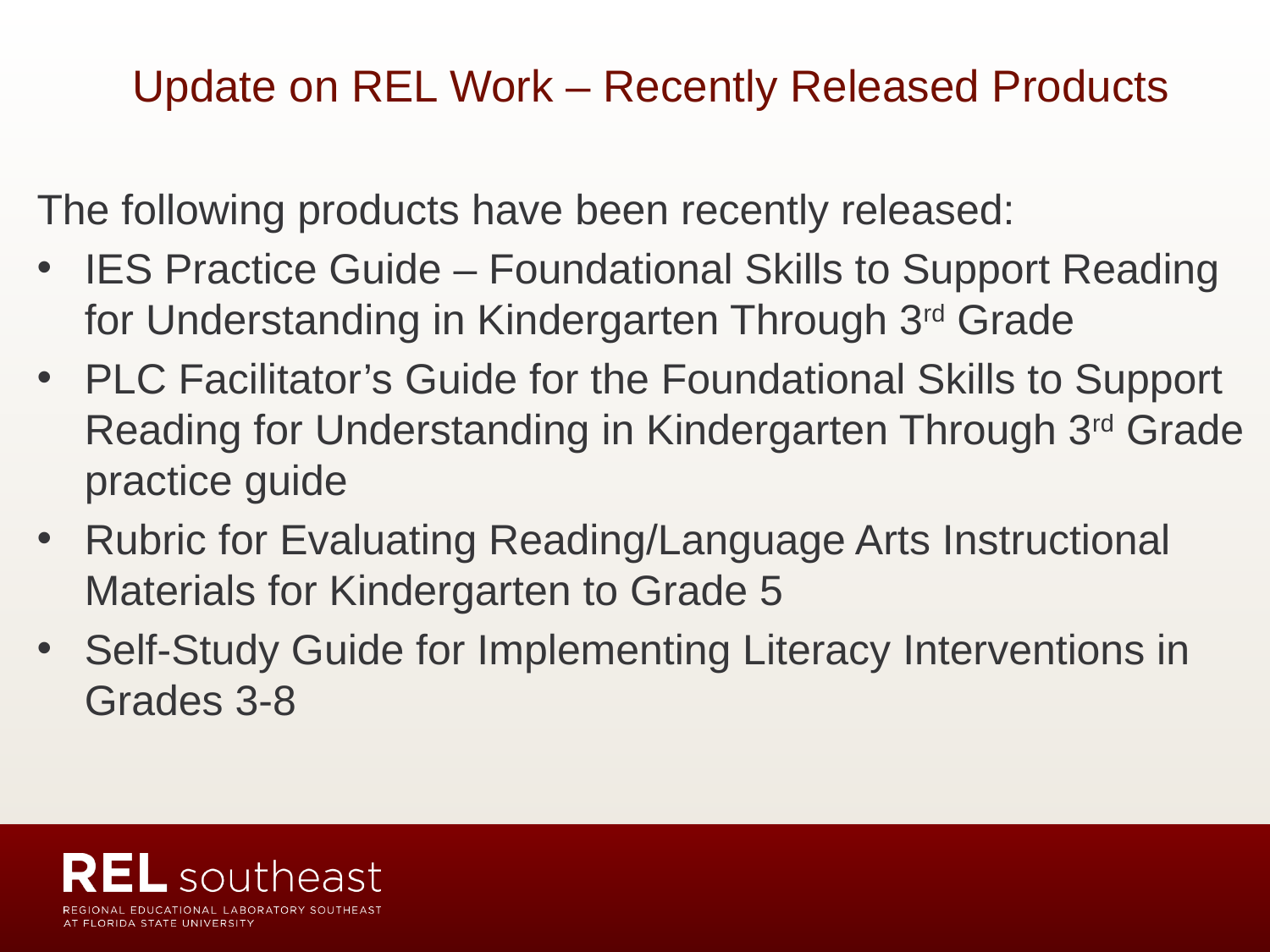

Update on REL Work – Recently Released Products
The following products have been recently released:
IES Practice Guide – Foundational Skills to Support Reading for Understanding in Kindergarten Through 3rd Grade
PLC Facilitator’s Guide for the Foundational Skills to Support Reading for Understanding in Kindergarten Through 3rd Grade practice guide
Rubric for Evaluating Reading/Language Arts Instructional Materials for Kindergarten to Grade 5
Self-Study Guide for Implementing Literacy Interventions in Grades 3-8